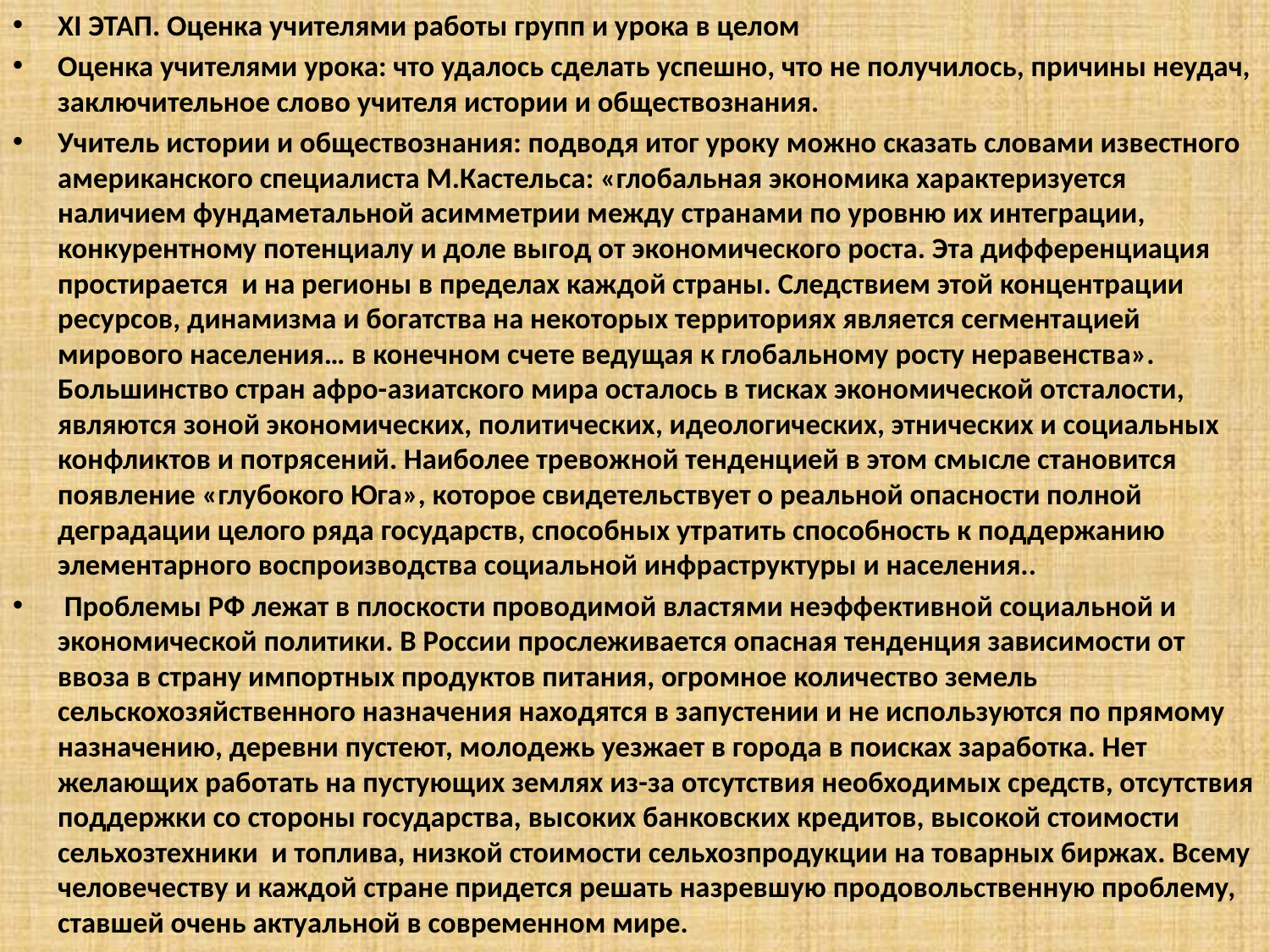

XI ЭТАП. Оценка учителями работы групп и урока в целом
Оценка учителями урока: что удалось сделать успешно, что не получилось, причины неудач, заключительное слово учителя истории и обществознания.
Учитель истории и обществознания: подводя итог уроку можно сказать словами известного американского специалиста М.Кастельса: «глобальная экономика характеризуется наличием фундаметальной асимметрии между странами по уровню их интеграции, конкурентному потенциалу и доле выгод от экономического роста. Эта дифференциация простирается  и на регионы в пределах каждой страны. Следствием этой концентрации ресурсов, динамизма и богатства на некоторых территориях является сегментацией мирового населения… в конечном счете ведущая к глобальному росту неравенства». Большинство стран афро-азиатского мира осталось в тисках экономической отсталости, являются зоной экономических, политических, идеологических, этнических и социальных конфликтов и потрясений. Наиболее тревожной тенденцией в этом смысле становится появление «глубокого Юга», которое свидетельствует о реальной опасности полной деградации целого ряда государств, способных утратить способность к поддержанию элементарного воспроизводства социальной инфраструктуры и населения..
 Проблемы РФ лежат в плоскости проводимой властями неэффективной социальной и экономической политики. В России прослеживается опасная тенденция зависимости от ввоза в страну импортных продуктов питания, огромное количество земель сельскохозяйственного назначения находятся в запустении и не используются по прямому назначению, деревни пустеют, молодежь уезжает в города в поисках заработка. Нет желающих работать на пустующих землях из-за отсутствия необходимых средств, отсутствия поддержки со стороны государства, высоких банковских кредитов, высокой стоимости сельхозтехники  и топлива, низкой стоимости сельхозпродукции на товарных биржах. Всему человечеству и каждой стране придется решать назревшую продовольственную проблему, ставшей очень актуальной в современном мире.